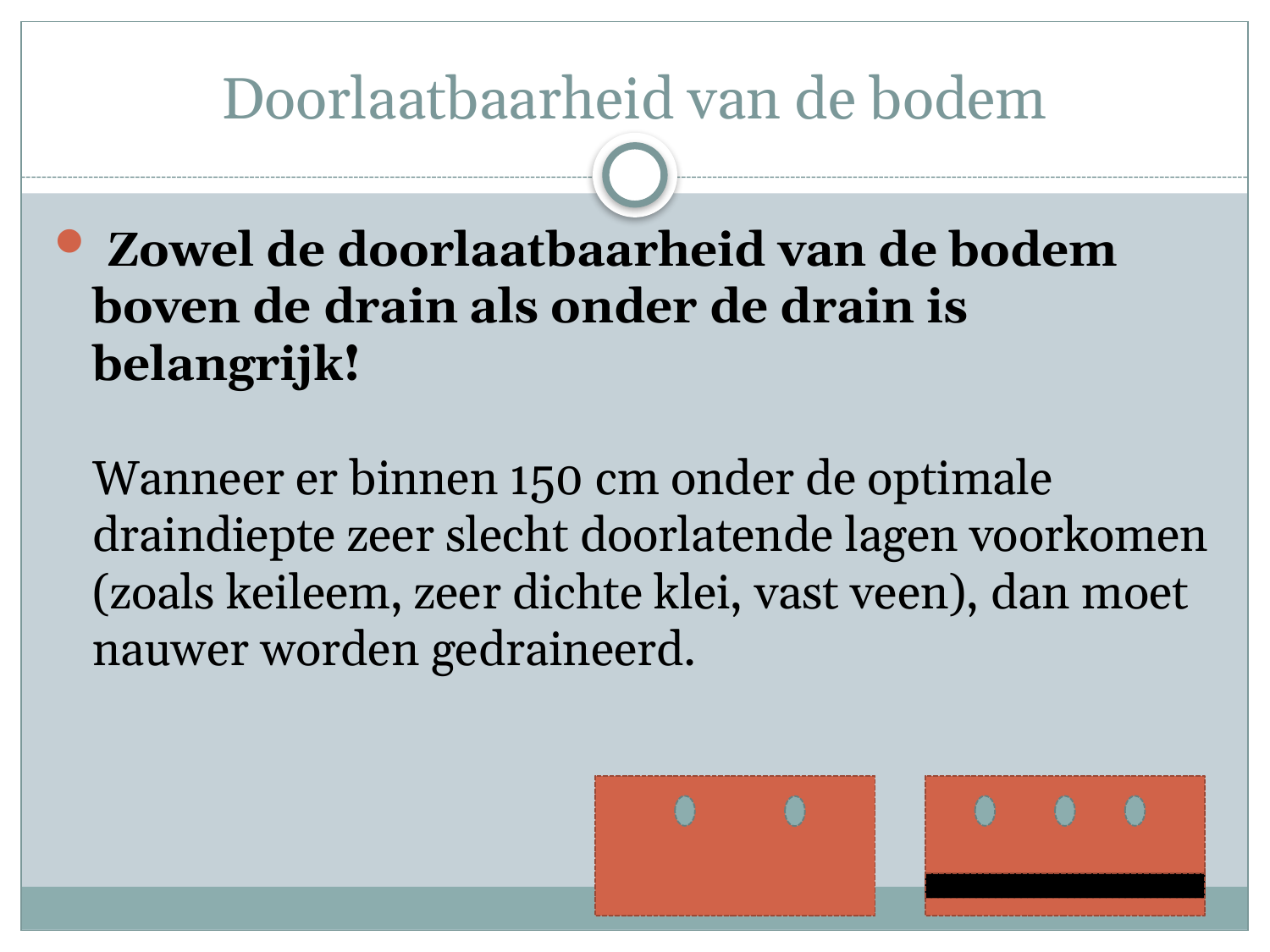

# Doorlaatbaarheid van de bodem
 Zowel de doorlaatbaarheid van de bodem boven de drain als onder de drain is belangrijk!
Wanneer er binnen 150 cm onder de optimale draindiepte zeer slecht doorlatende lagen voorkomen (zoals keileem, zeer dichte klei, vast veen), dan moet nauwer worden gedraineerd.